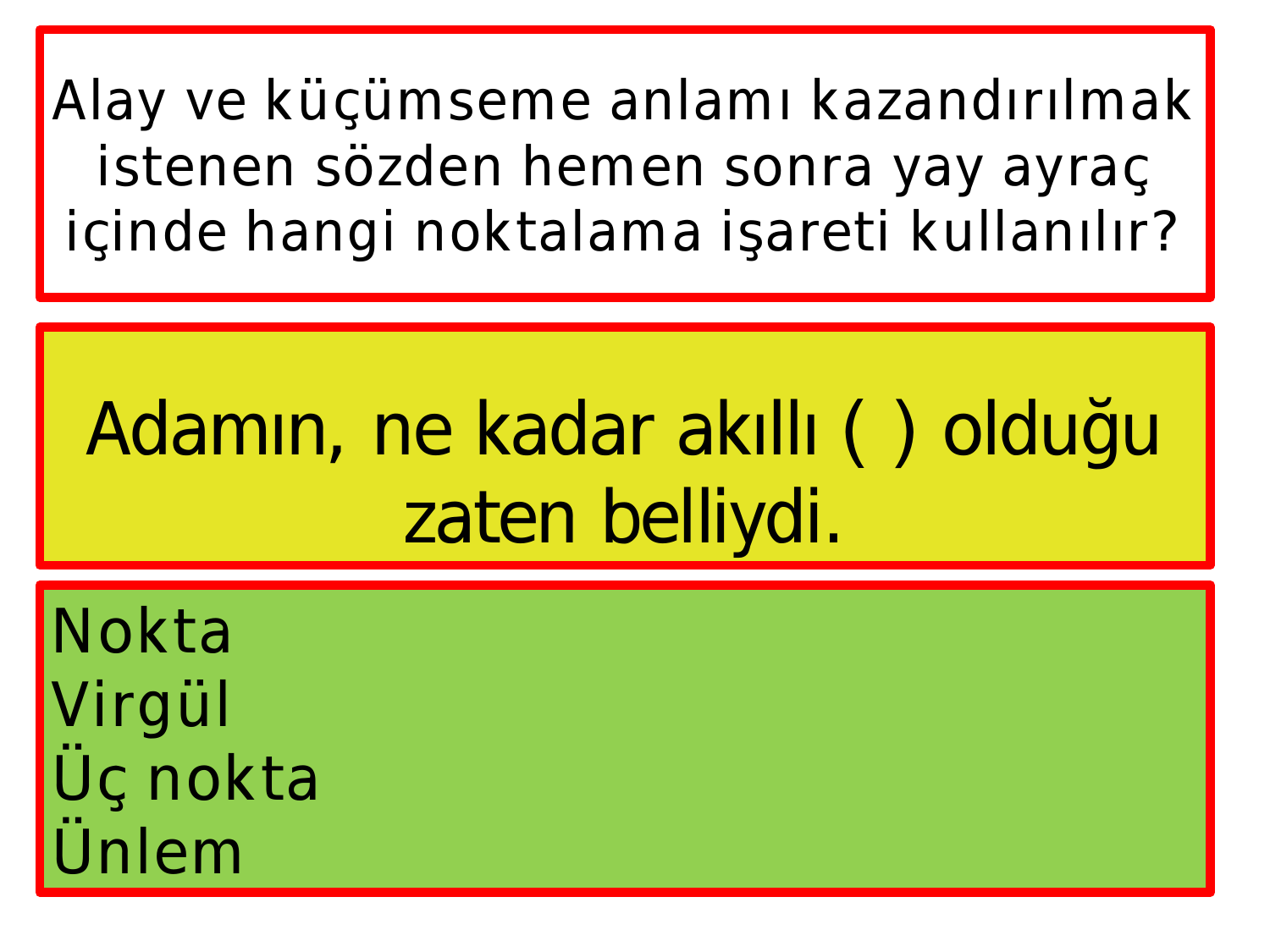

# Alay ve küçümseme anlamı kazandırılmak istenen sözden hemen sonra yay ayraç içinde hangi noktalama işareti kullanılır?

Adamın, ne kadar akıllı ( ) olduğu zaten belliydi.
Nokta
Virgül
Üç nokta
Ünlem